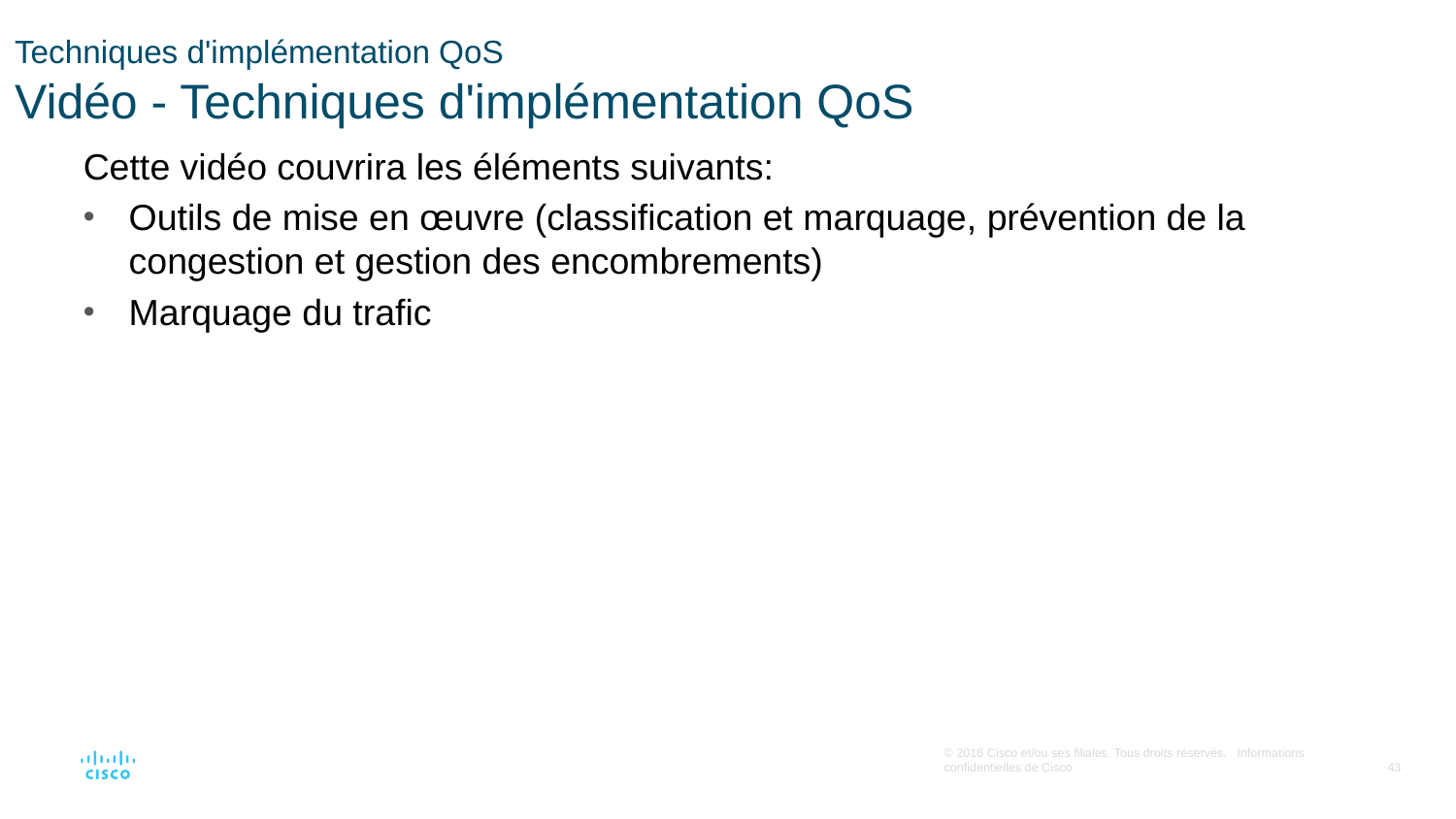

# Techniques d'implémentation QoS Vidéo - Techniques d'implémentation QoS
Cette vidéo couvrira les éléments suivants:
Outils de mise en œuvre (classification et marquage, prévention de la congestion et gestion des encombrements)
Marquage du trafic